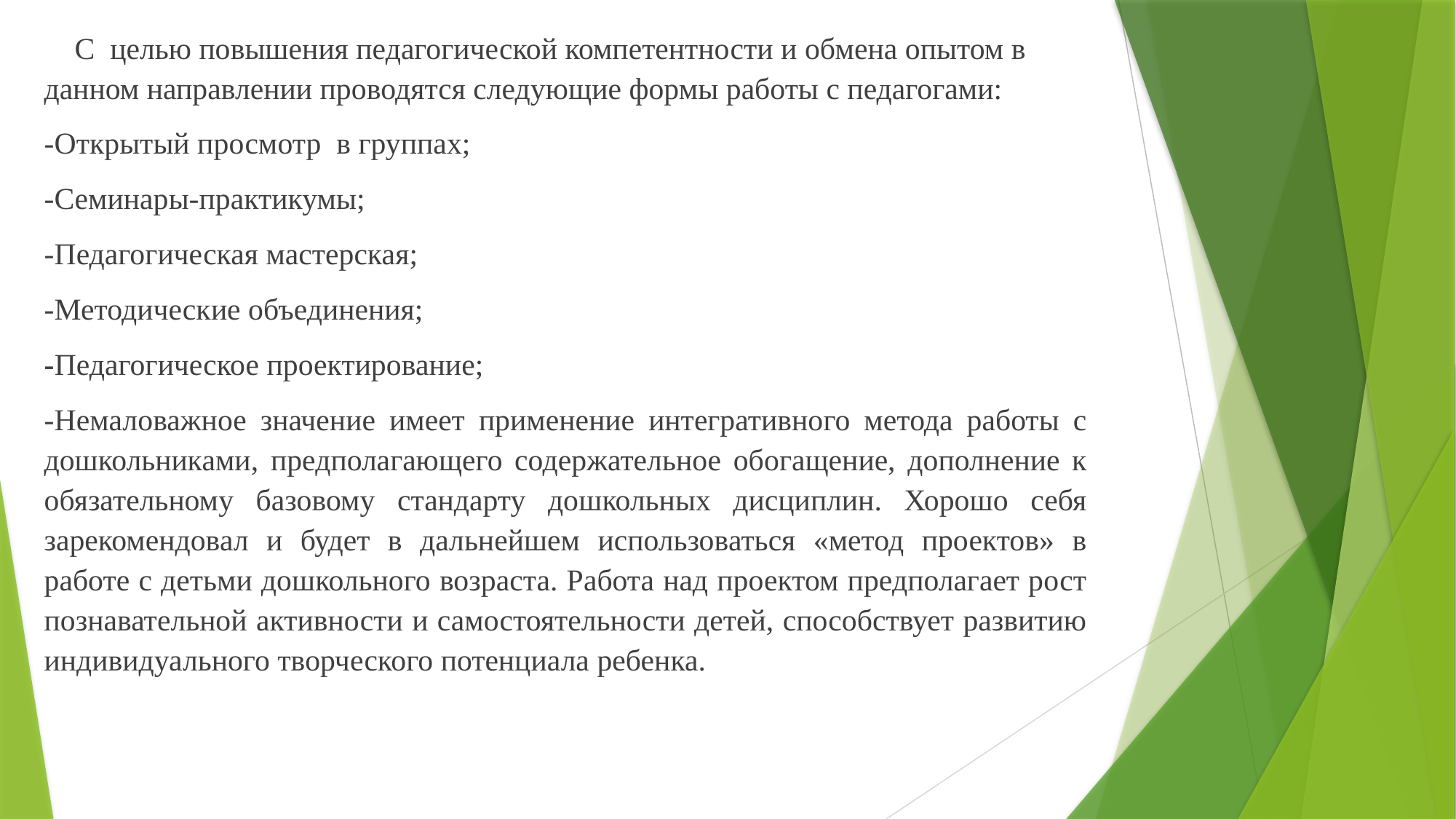

С  целью повышения педагогической компетентности и обмена опытом в данном направлении проводятся следующие формы работы с педагогами:
-Открытый просмотр  в группах;
-Семинары-практикумы;
-Педагогическая мастерская;
-Методические объединения;
-Педагогическое проектирование;
-Немаловажное значение имеет применение интегративного метода работы с дошкольниками, предполагающего содержательное обогащение, дополнение к обязательному базовому стандарту дошкольных дисциплин. Хорошо себя зарекомендовал и будет в дальнейшем использоваться «метод проектов» в работе с детьми дошкольного возраста. Работа над проектом предполагает рост познавательной активности и самостоятельности детей, способствует развитию индивидуального творческого потенциала ребенка.